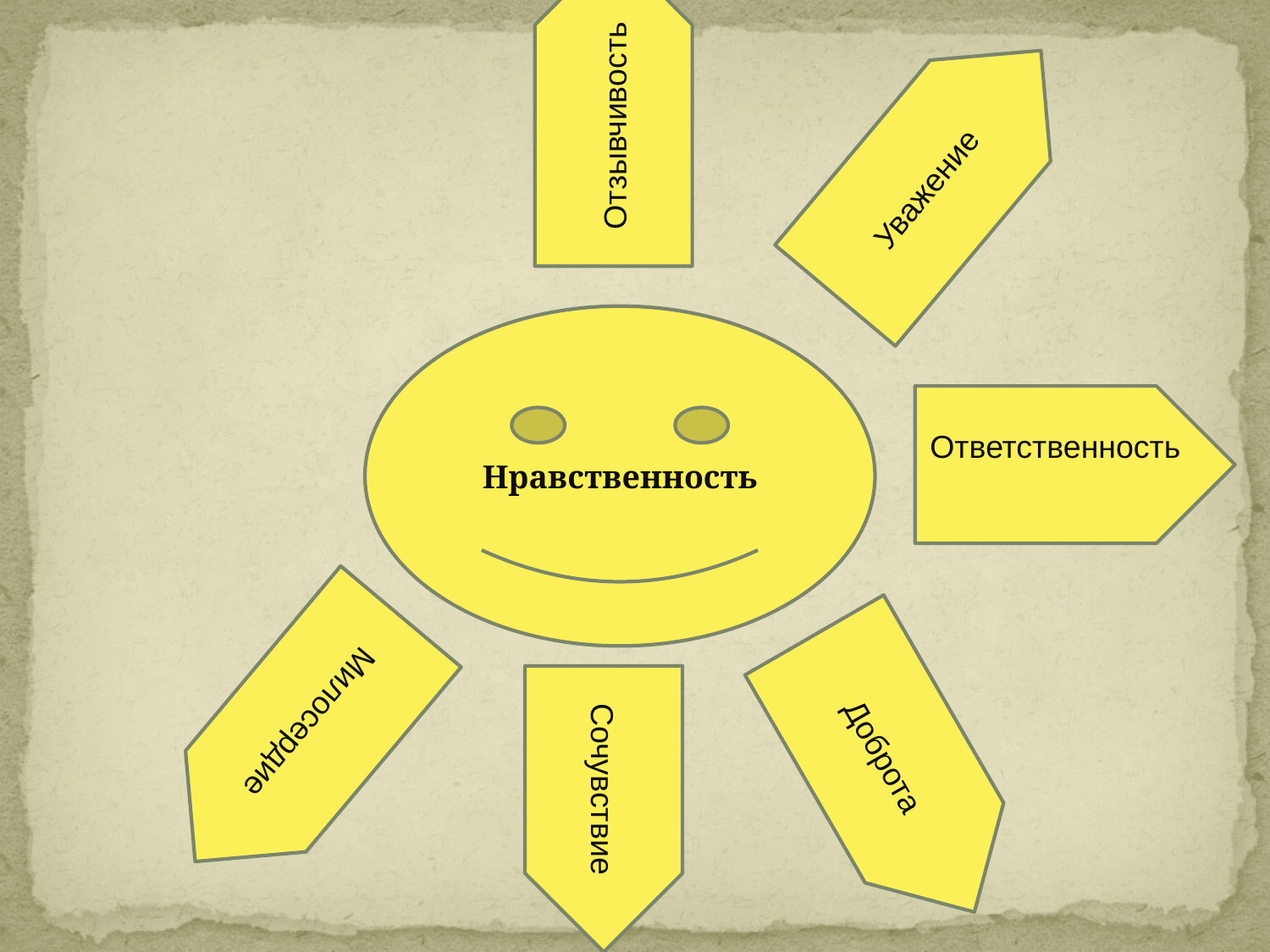

Отзывчивость
Уважение
Нравственность
Ответственность

Милосердие
Доброта
Сочувствие